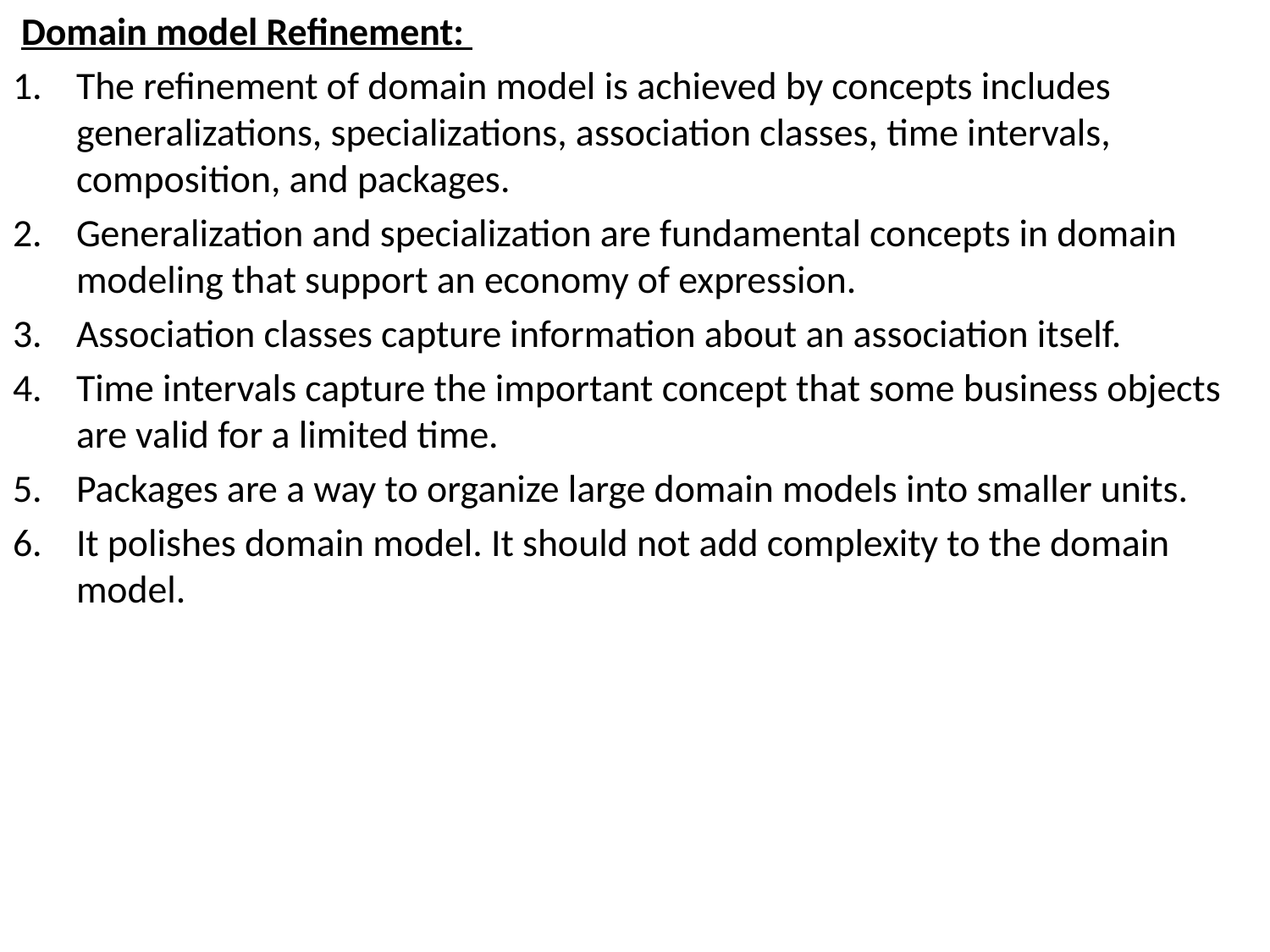

Domain model Refinement:
The refinement of domain model is achieved by concepts includes generalizations, specializations, association classes, time intervals, composition, and packages.
Generalization and specialization are fundamental concepts in domain modeling that support an economy of expression.
Association classes capture information about an association itself.
Time intervals capture the important concept that some business objects are valid for a limited time.
Packages are a way to organize large domain models into smaller units.
It polishes domain model. It should not add complexity to the domain model.